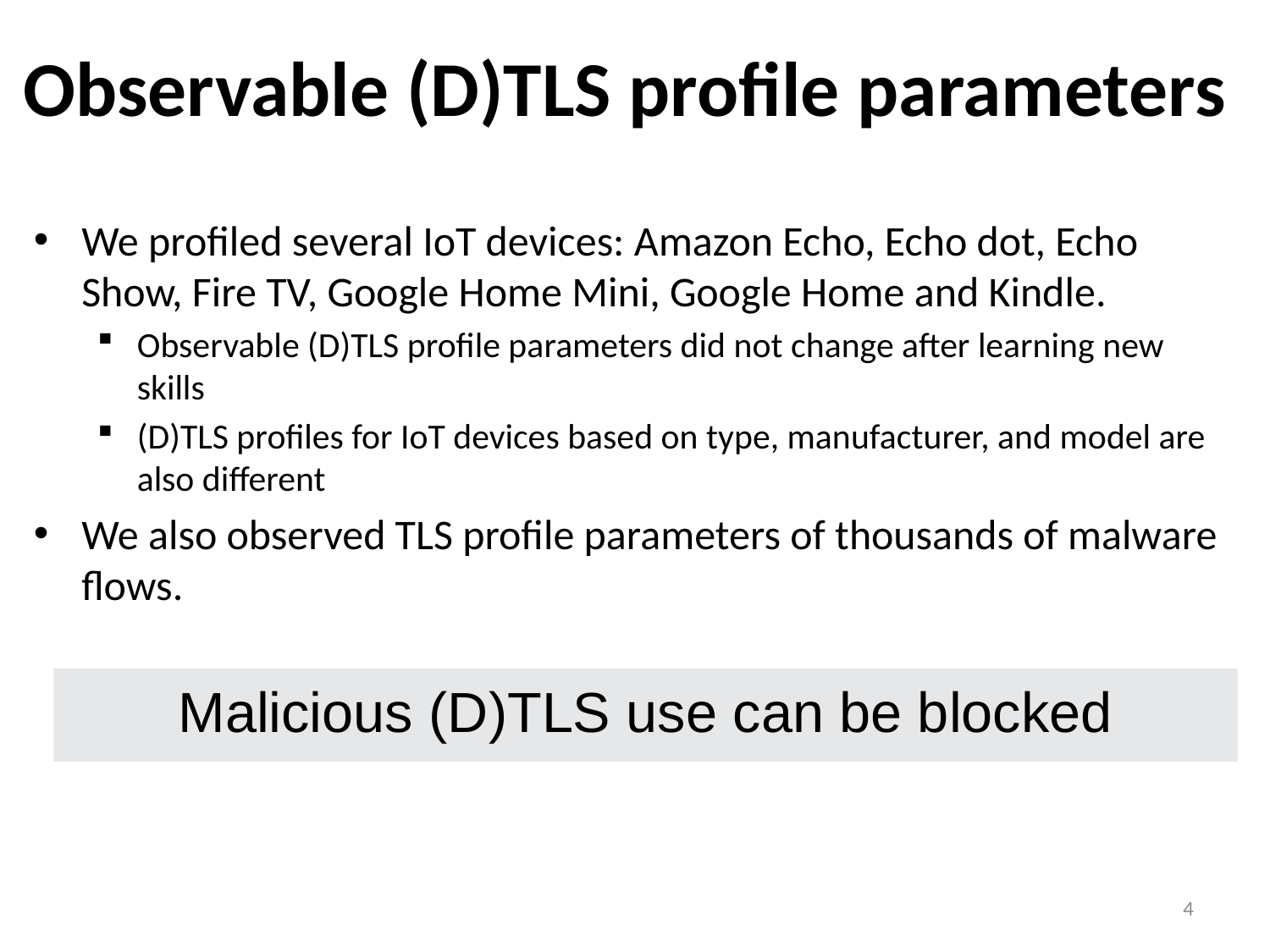

# Observable (D)TLS profile parameters

We profiled several IoT devices: Amazon Echo, Echo dot, Echo Show, Fire TV, Google Home Mini, Google Home and Kindle.
Observable (D)TLS profile parameters did not change after learning new skills
(D)TLS profiles for IoT devices based on type, manufacturer, and model are also different
We also observed TLS profile parameters of thousands of malware flows.

Malicious (D)TLS use can be blocked

4